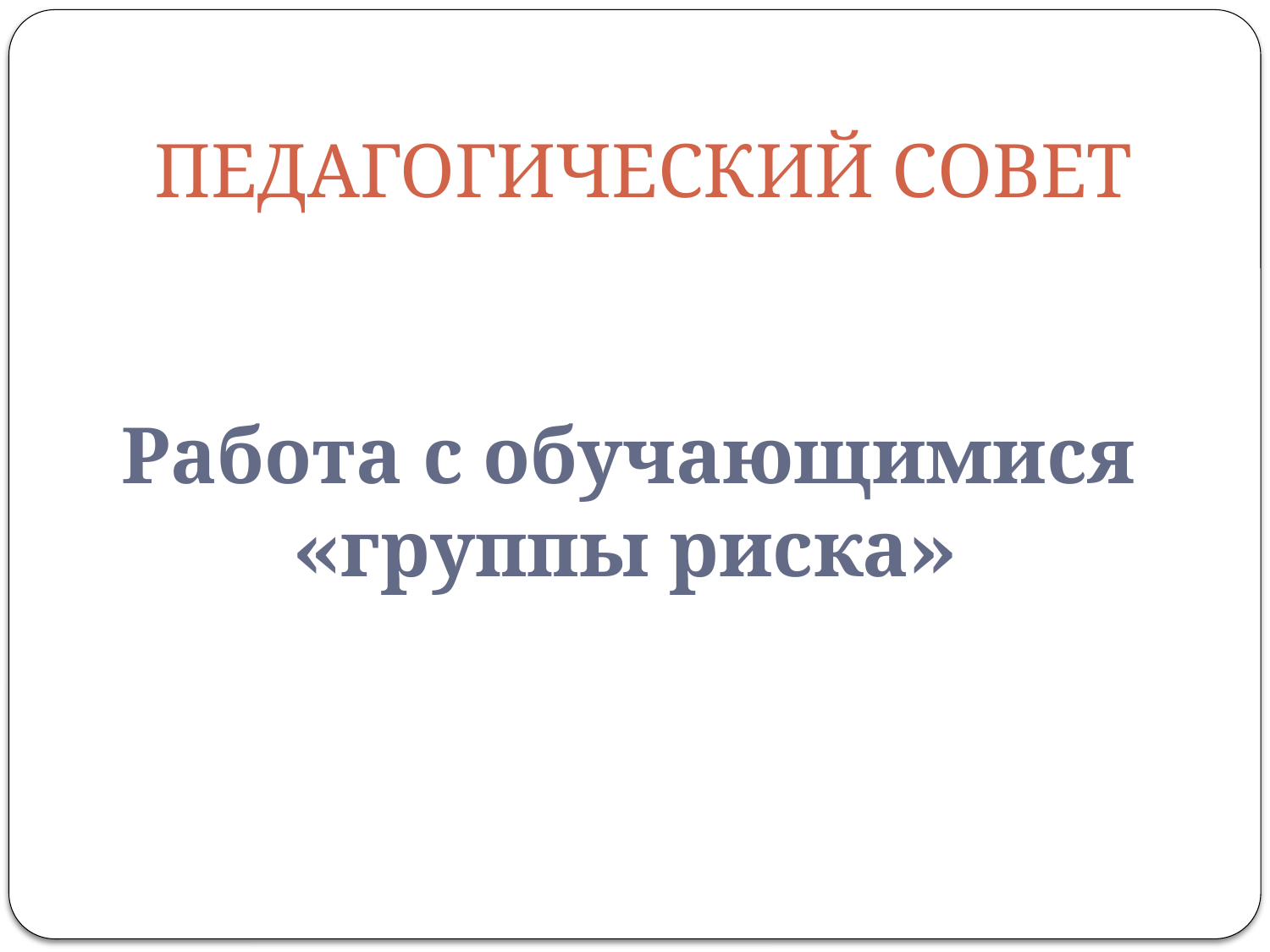

ПЕДАГОГИЧЕСКИЙ СОВЕТ

 Работа с обучающимися «группы риска»